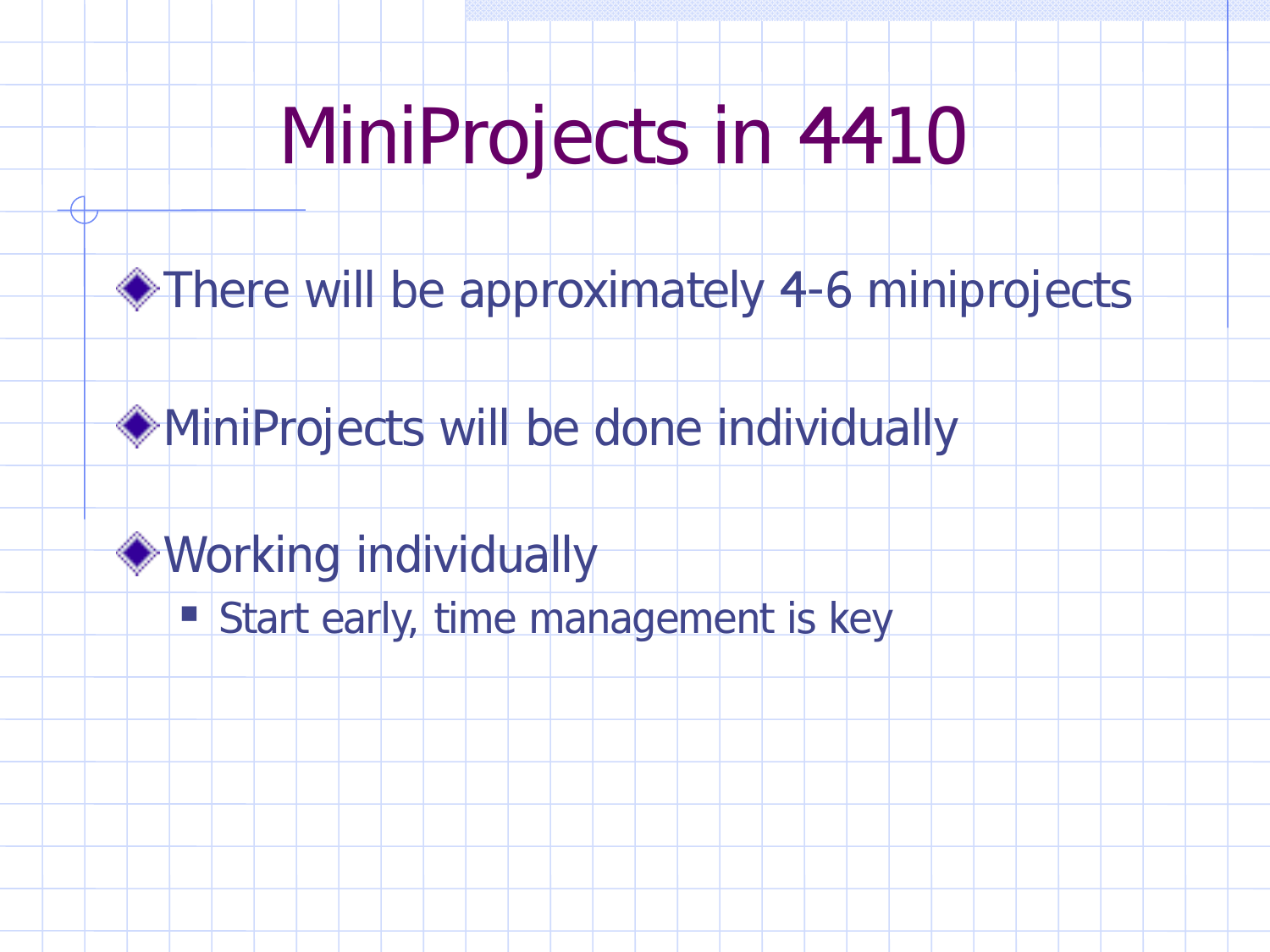

# MiniProjects in 4410
There will be approximately 4-6 miniprojects

MiniProjects will be done individually

Working individually
Start early, time management is key